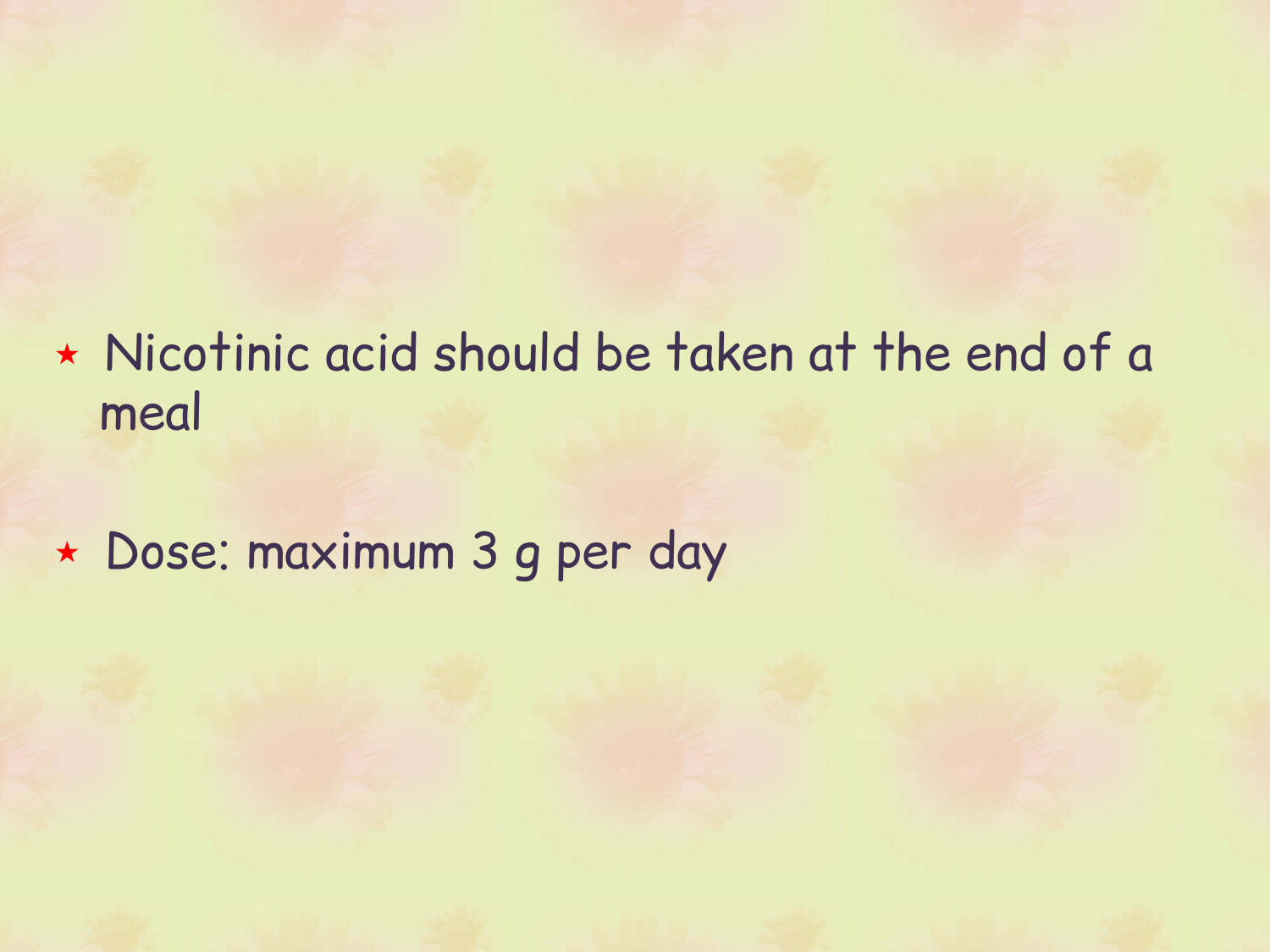

⋆ Nicotinic acid should be taken at the end of a meal

⋆ Dose: maximum 3 g per day